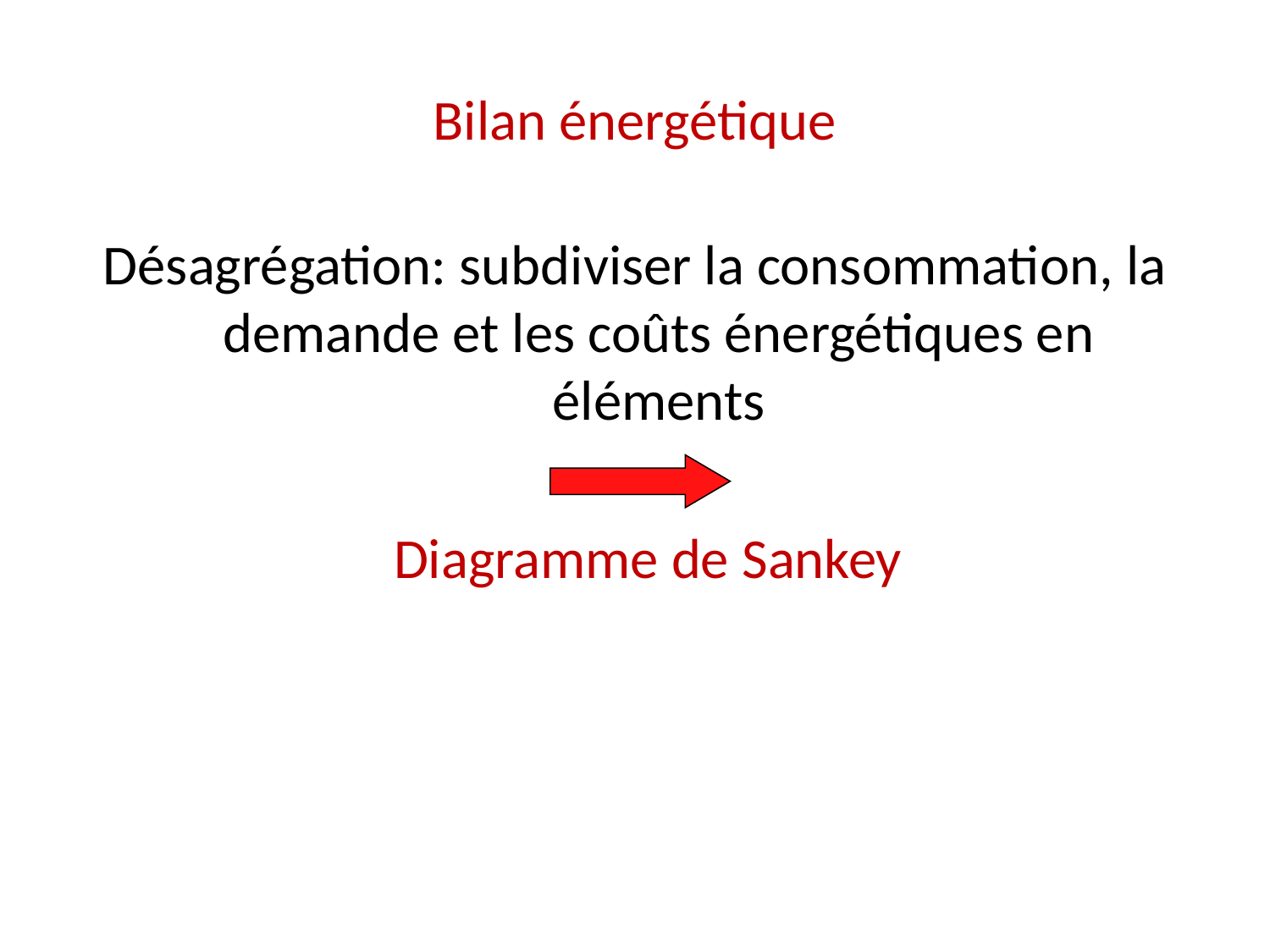

# Bilan énergétique
Désagrégation: subdiviser la consommation, la demande et les coûts énergétiques en éléments

                         Diagramme de Sankey